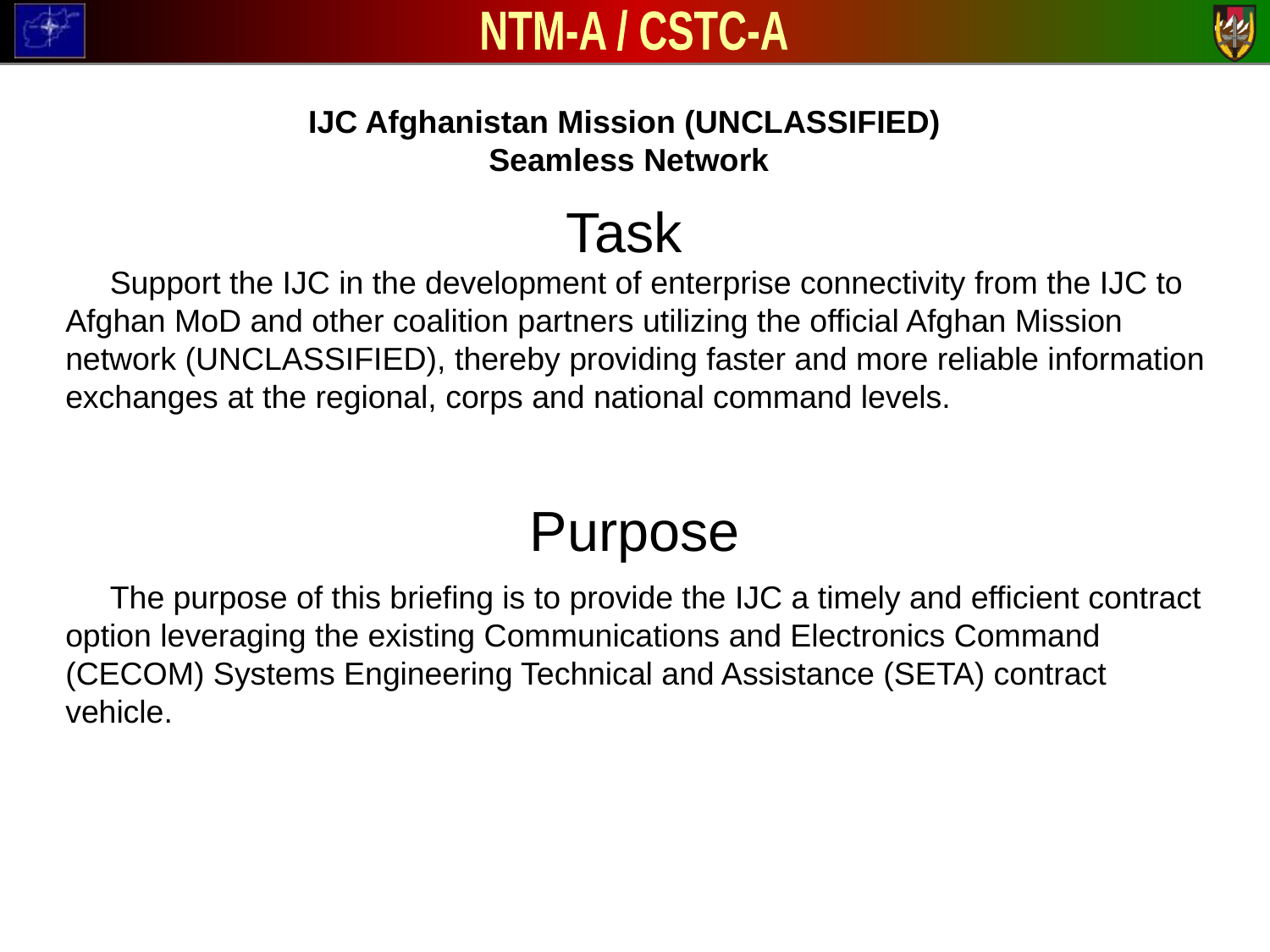

IJC Afghanistan Mission (UNCLASSIFIED)
 Seamless Network
Task

     Support the IJC in the development of enterprise connectivity from the IJC to Afghan MoD and other coalition partners utilizing the official Afghan Mission network (UNCLASSIFIED), thereby providing faster and more reliable information exchanges at the regional, corps and national command levels.
Purpose
     The purpose of this briefing is to provide the IJC a timely and efficient contract option leveraging the existing Communications and Electronics Command (CECOM) Systems Engineering Technical and Assistance (SETA) contract vehicle.